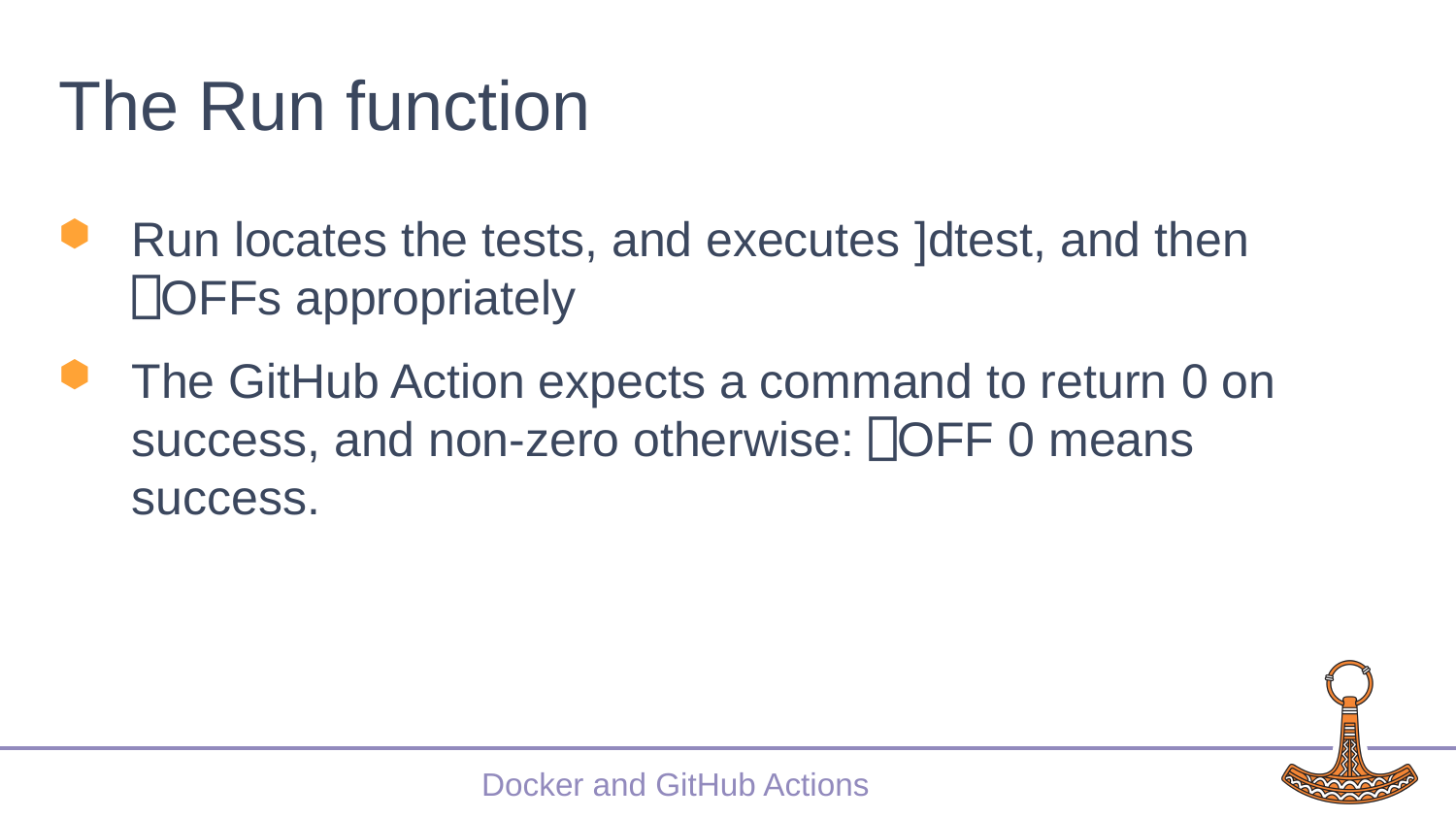

# The Run function
Run locates the tests, and executes ]dtest, and then ⎕OFFs appropriately
The GitHub Action expects a command to return 0 on success, and non-zero otherwise: ⎕OFF 0 means success.
29